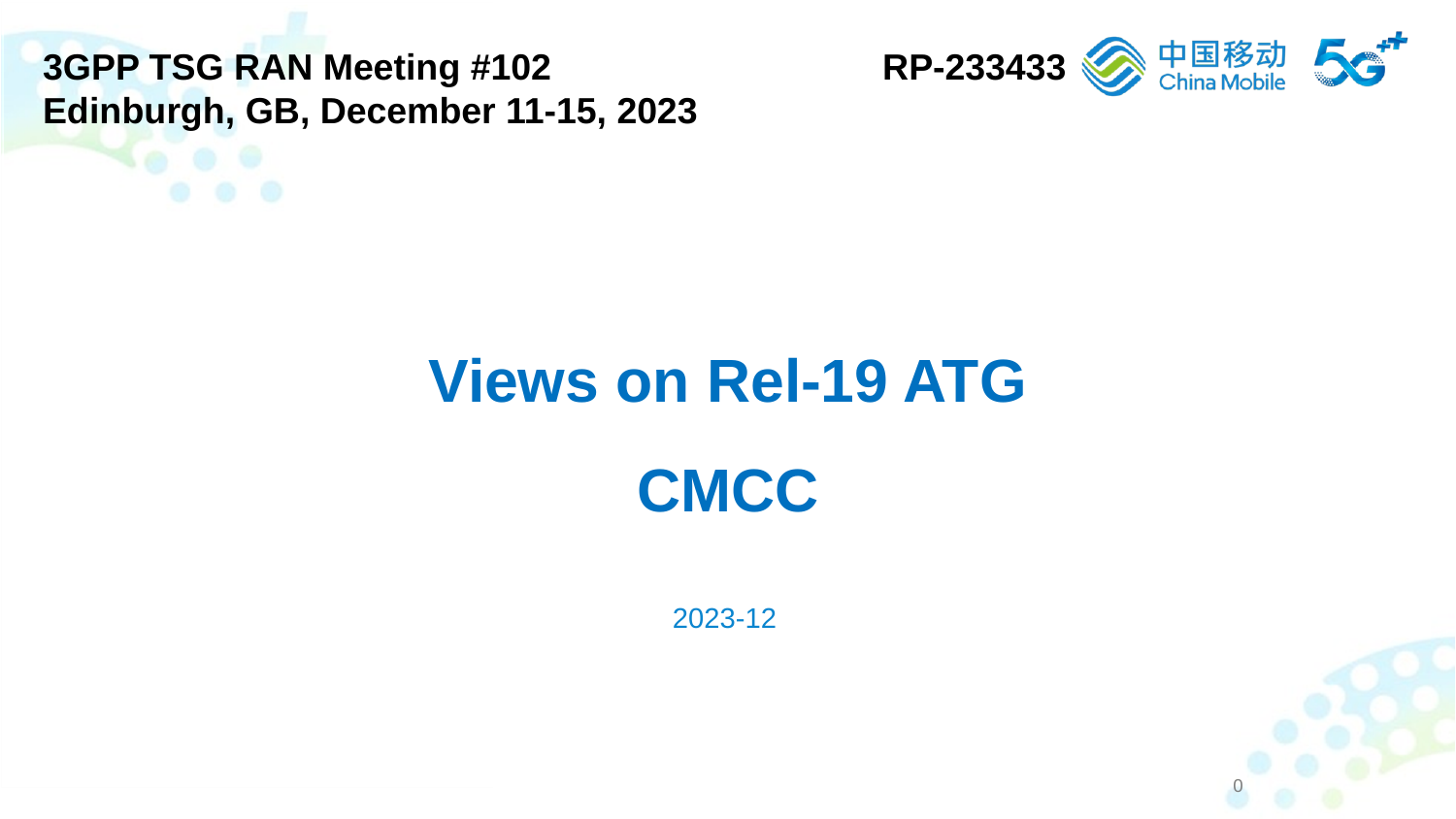

3GPP TSG RAN Meeting #102		           RP-233433Edinburgh, GB, December 11-15, 2023

Views on Rel-19 ATG
CMCC
2023-12
0